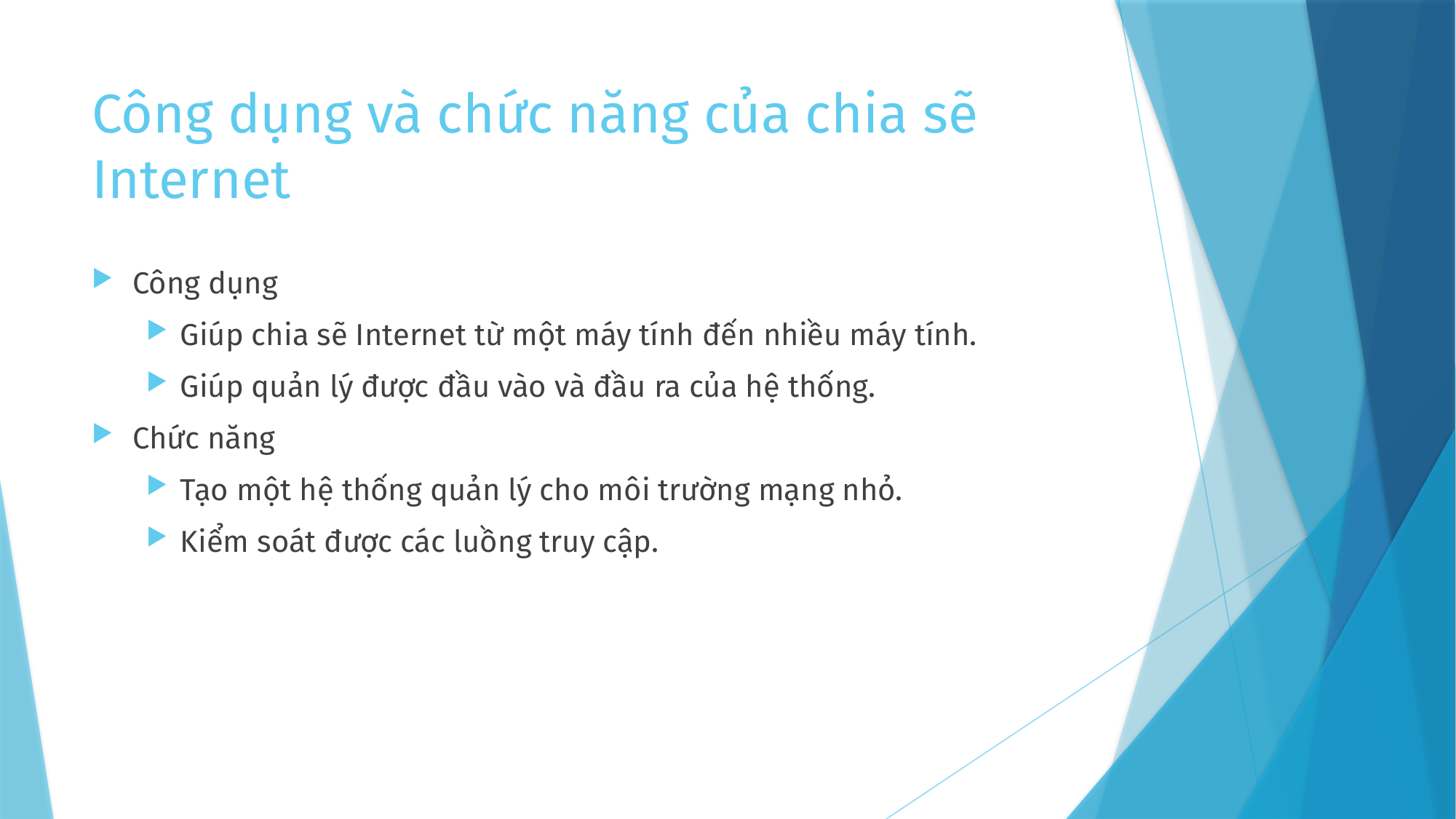

# Công dụng và chức năng của chia sẽ Internet
Công dụng
Giúp chia sẽ Internet từ một máy tính đến nhiều máy tính.
Giúp quản lý được đầu vào và đầu ra của hệ thống.
Chức năng
Tạo một hệ thống quản lý cho môi trường mạng nhỏ.
Kiểm soát được các luồng truy cập.